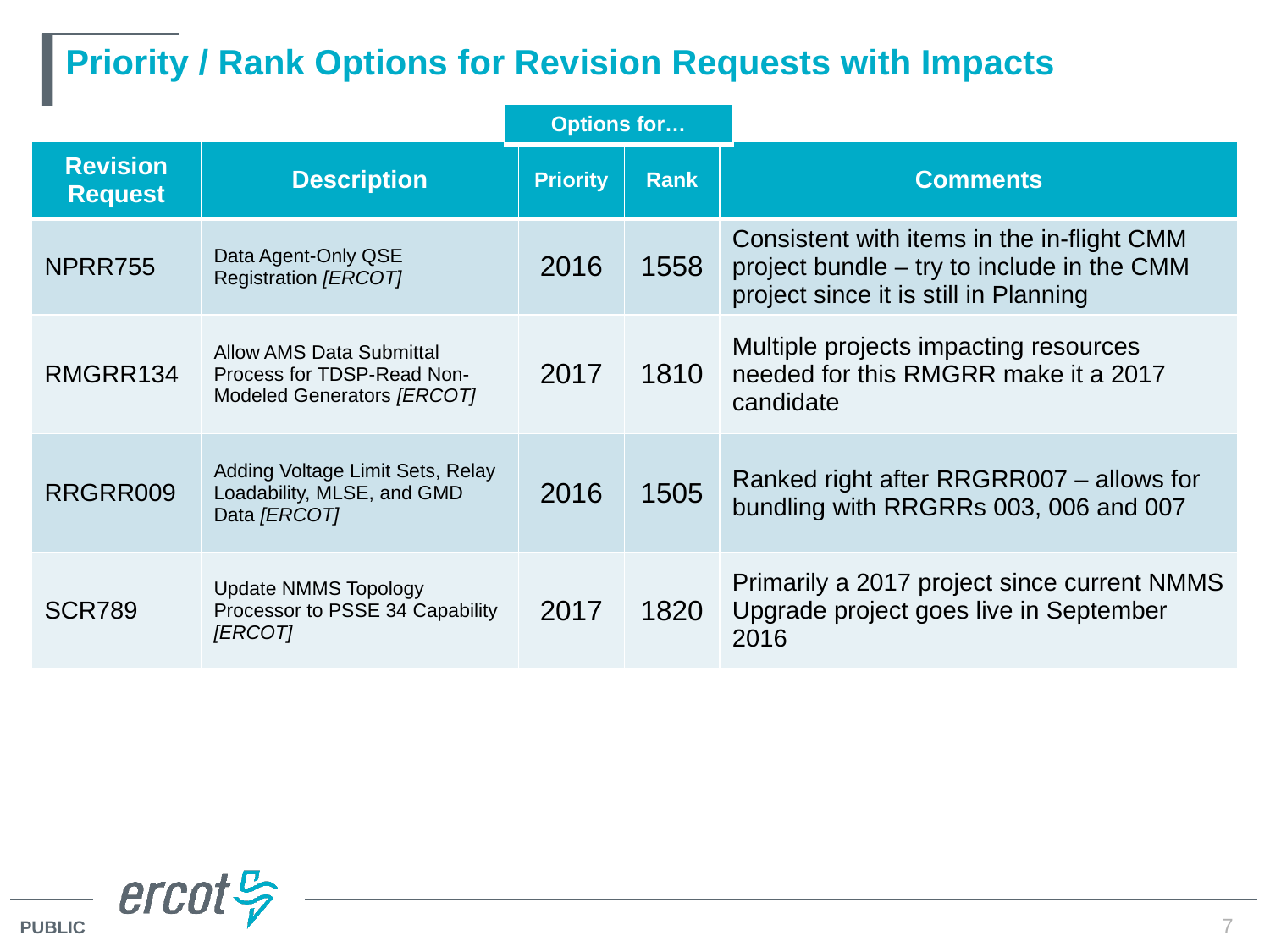

# Priority / Rank Options for Revision Requests with Impacts
| Options for… |
| --- |
| Revision Request | Description | Priority | Rank | Comments |
| --- | --- | --- | --- | --- |
| NPRR755 | Data Agent-Only QSE Registration [ERCOT] | 2016 | 1558 | Consistent with items in the in-flight CMM project bundle – try to include in the CMM project since it is still in Planning |
| RMGRR134 | Allow AMS Data Submittal Process for TDSP-Read Non-Modeled Generators [ERCOT] | 2017 | 1810 | Multiple projects impacting resources needed for this RMGRR make it a 2017 candidate |
| RRGRR009 | Adding Voltage Limit Sets, Relay Loadability, MLSE, and GMD Data [ERCOT] | 2016 | 1505 | Ranked right after RRGRR007 – allows for bundling with RRGRRs 003, 006 and 007 |
| SCR789 | Update NMMS Topology Processor to PSSE 34 Capability [ERCOT] | 2017 | 1820 | Primarily a 2017 project since current NMMS Upgrade project goes live in September 2016 |
7